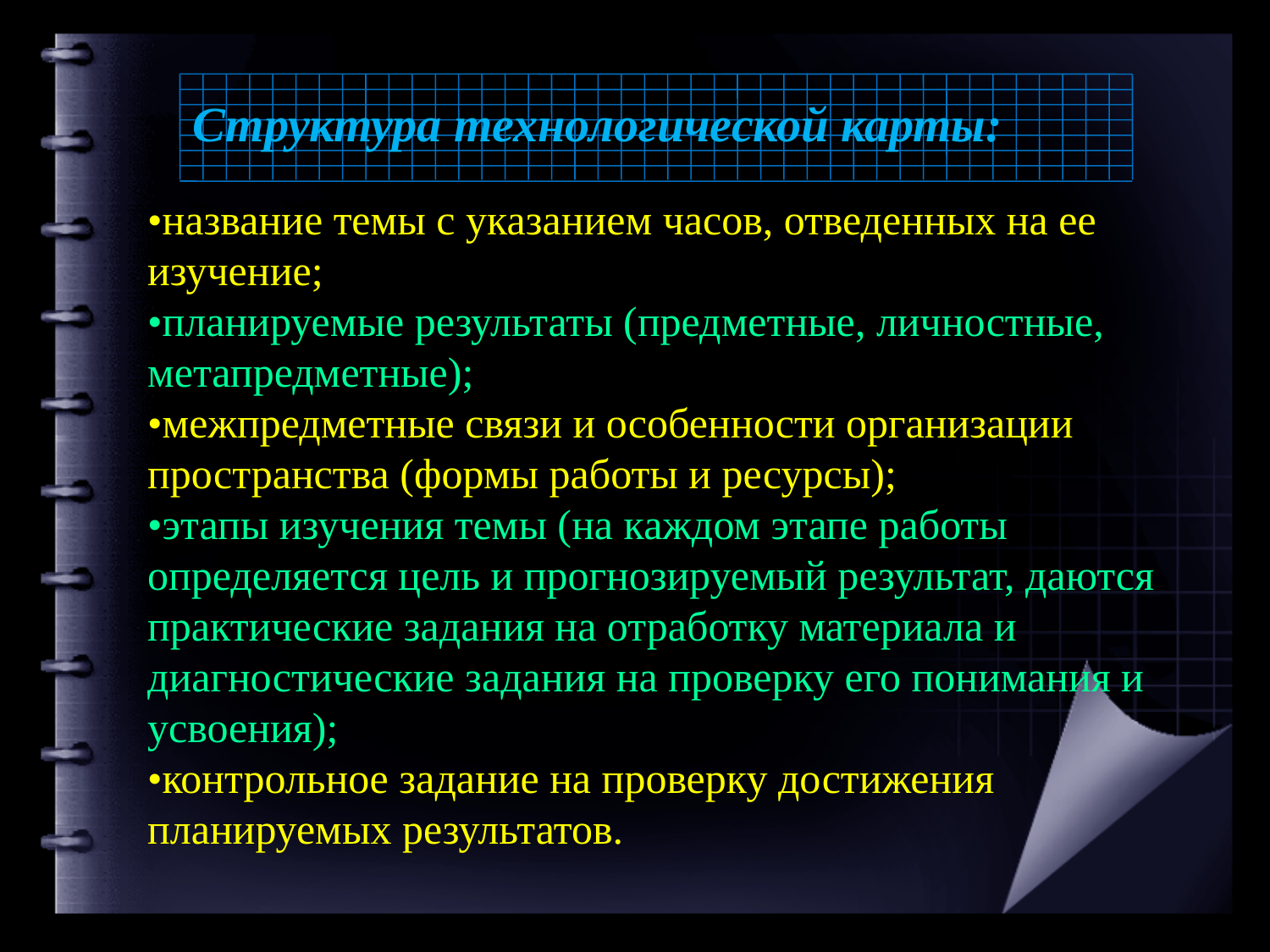

Структура технологической карты:
•название темы с указанием часов, отведенных на ее изучение;
•планируемые результаты (предметные, личностные, метапредметные);
•межпредметные связи и особенности организации пространства (формы работы и ресурсы);
•этапы изучения темы (на каждом этапе работы определяется цель и прогнозируемый результат, даются практические задания на отработку материала и диагностические задания на проверку его понимания и усвоения);
•контрольное задание на проверку достижения планируемых результатов.